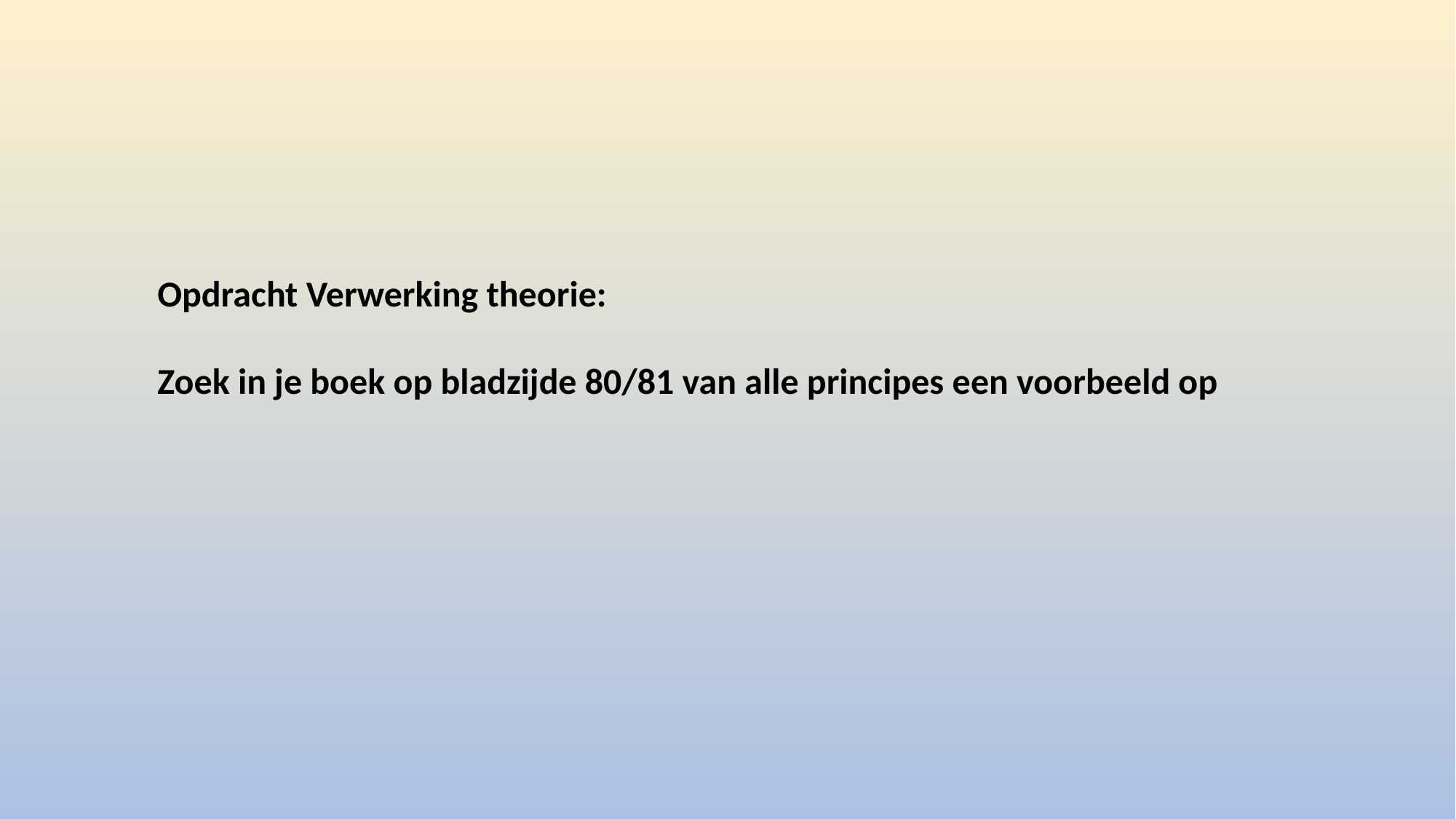

Opdracht Verwerking theorie:

Zoek in je boek op bladzijde 80/81 van alle principes een voorbeeld op